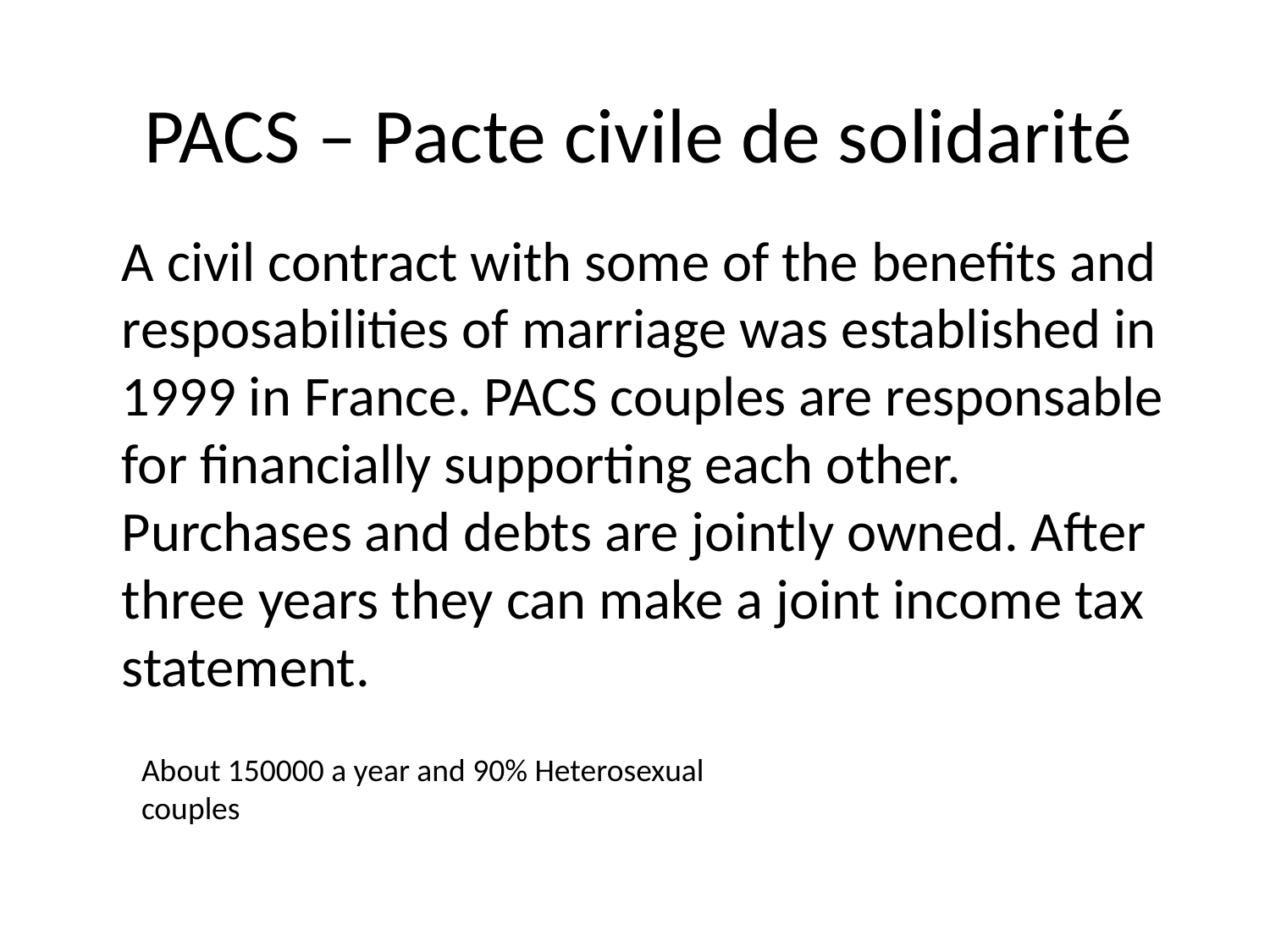

# PACS – Pacte civile de solidarité
A civil contract with some of the benefits and resposabilities of marriage was established in 1999 in France. PACS couples are responsable for financially supporting each other. Purchases and debts are jointly owned. After three years they can make a joint income tax statement.
About 150000 a year and 90% Heterosexual couples